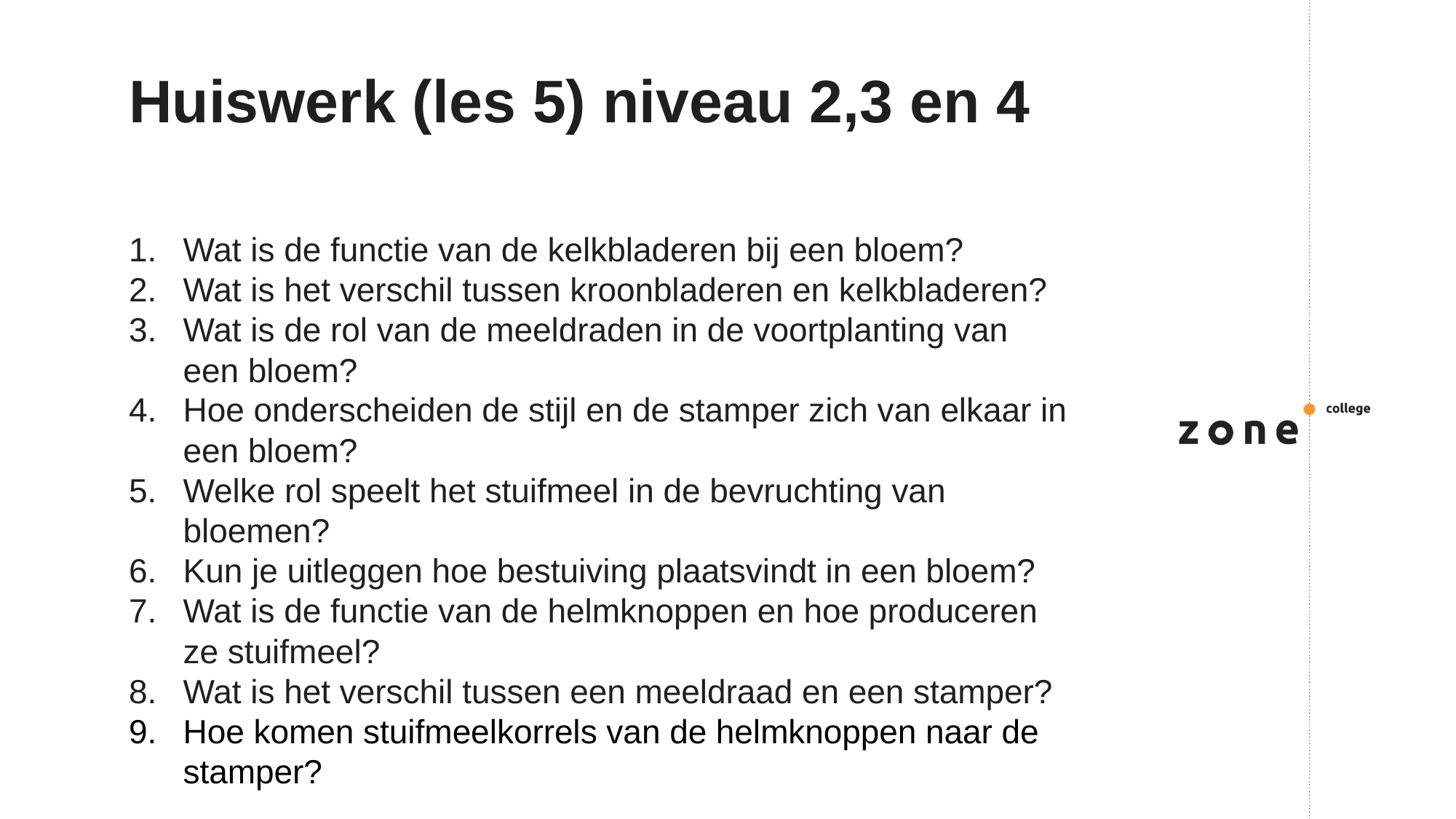

# Huiswerk (les 5) niveau 2,3 en 4
Wat is de functie van de kelkbladeren bij een bloem?
Wat is het verschil tussen kroonbladeren en kelkbladeren?
Wat is de rol van de meeldraden in de voortplanting van een bloem?
Hoe onderscheiden de stijl en de stamper zich van elkaar in een bloem?
Welke rol speelt het stuifmeel in de bevruchting van bloemen?
Kun je uitleggen hoe bestuiving plaatsvindt in een bloem?
Wat is de functie van de helmknoppen en hoe produceren ze stuifmeel?
Wat is het verschil tussen een meeldraad en een stamper?
Hoe komen stuifmeelkorrels van de helmknoppen naar de stamper?